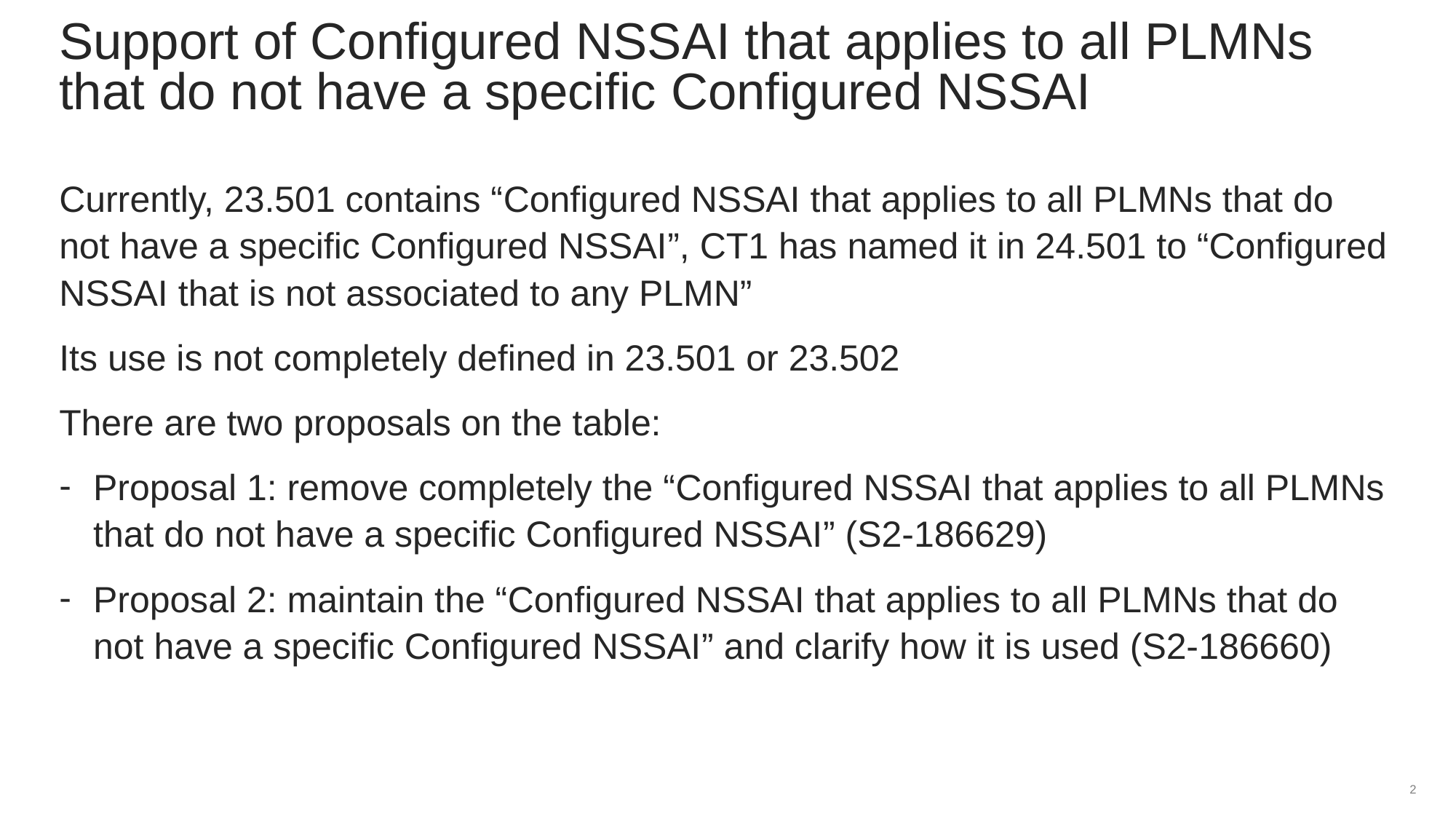

# Support of Configured NSSAI that applies to all PLMNs that do not have a specific Configured NSSAI
Currently, 23.501 contains “Configured NSSAI that applies to all PLMNs that do not have a specific Configured NSSAI”, CT1 has named it in 24.501 to “Configured NSSAI that is not associated to any PLMN”
Its use is not completely defined in 23.501 or 23.502
There are two proposals on the table:
Proposal 1: remove completely the “Configured NSSAI that applies to all PLMNs that do not have a specific Configured NSSAI” (S2-186629)
Proposal 2: maintain the “Configured NSSAI that applies to all PLMNs that do not have a specific Configured NSSAI” and clarify how it is used (S2-186660)